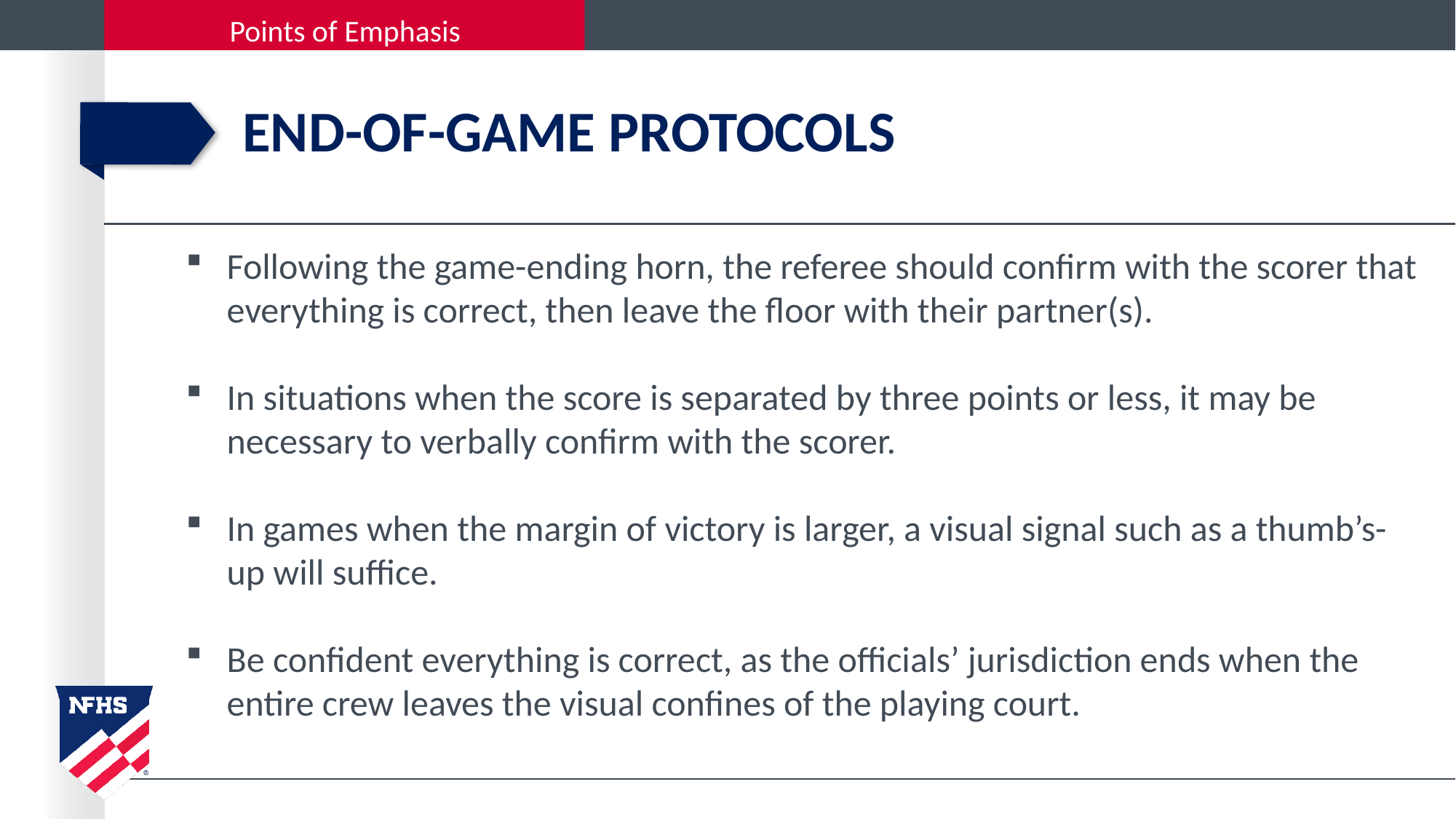

# End-of-game protocols
Following the game-ending horn, the referee should confirm with the scorer that everything is correct, then leave the floor with their partner(s).

In situations when the score is separated by three points or less, it may be necessary to verbally confirm with the scorer.

In games when the margin of victory is larger, a visual signal such as a thumb’s-up will suffice.

Be confident everything is correct, as the officials’ jurisdiction ends when the entire crew leaves the visual confines of the playing court.